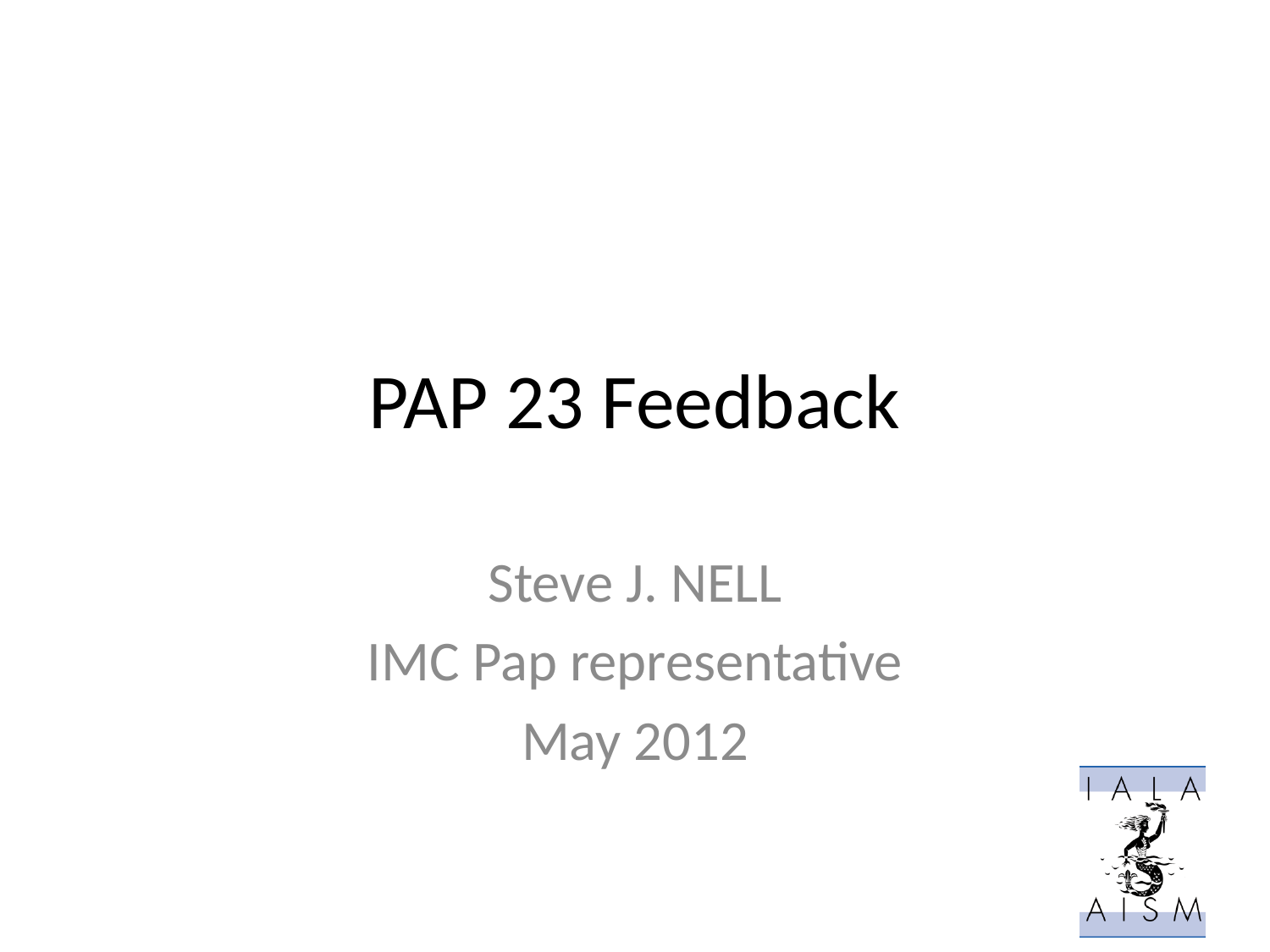

# PAP 23 Feedback
Steve J. NELL
IMC Pap representative
May 2012